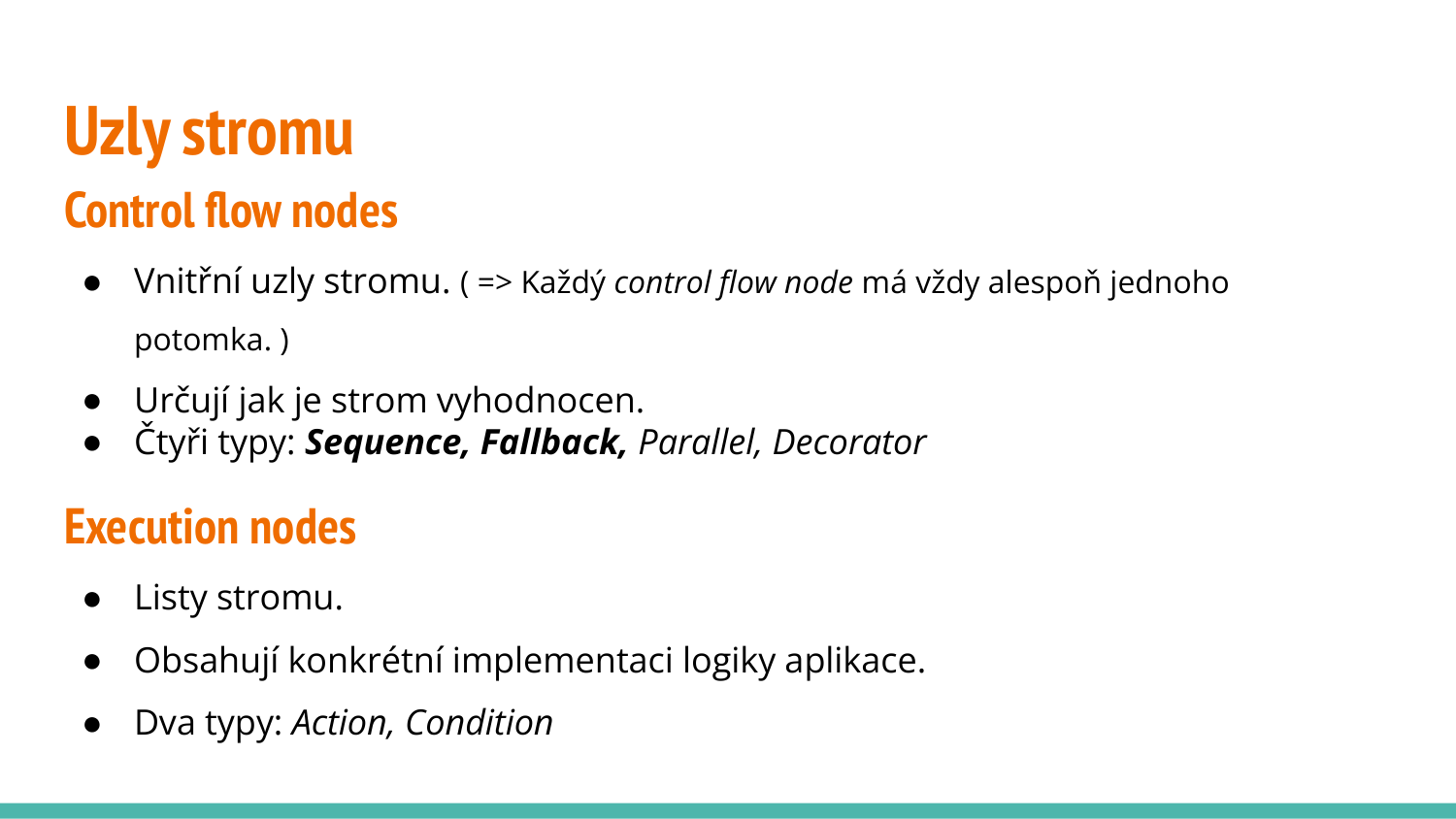

# Uzly stromu
Control flow nodes
Vnitřní uzly stromu. ( => Každý control flow node má vždy alespoň jednoho potomka. )
Určují jak je strom vyhodnocen.
Čtyři typy: Sequence, Fallback, Parallel, Decorator
Execution nodes
Listy stromu.
Obsahují konkrétní implementaci logiky aplikace.
Dva typy: Action, Condition